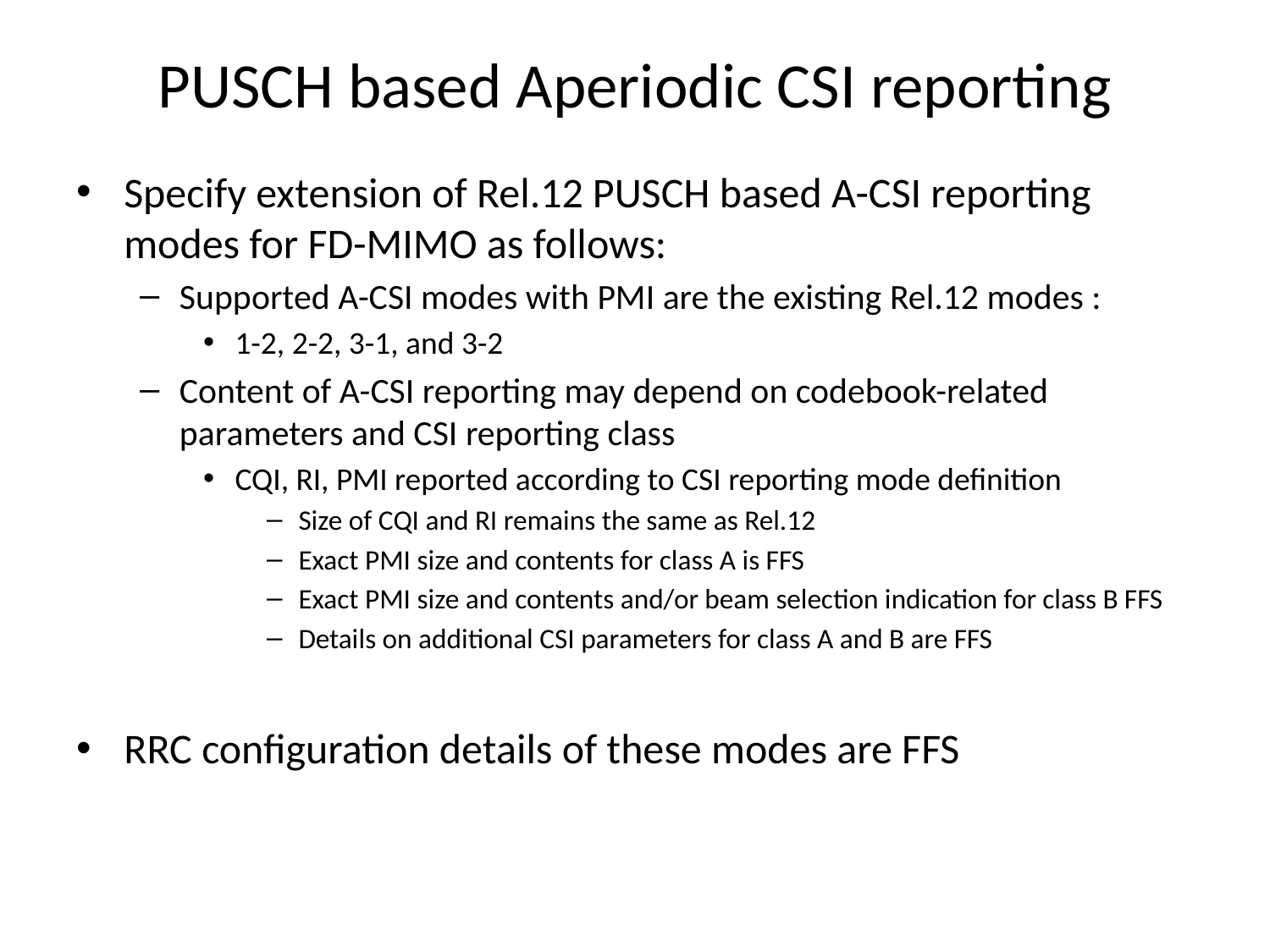

# PUSCH based Aperiodic CSI reporting
Specify extension of Rel.12 PUSCH based A-CSI reporting modes for FD-MIMO as follows:
Supported A-CSI modes with PMI are the existing Rel.12 modes :
1-2, 2-2, 3-1, and 3-2
Content of A-CSI reporting may depend on codebook-related parameters and CSI reporting class
CQI, RI, PMI reported according to CSI reporting mode definition
Size of CQI and RI remains the same as Rel.12
Exact PMI size and contents for class A is FFS
Exact PMI size and contents and/or beam selection indication for class B FFS
Details on additional CSI parameters for class A and B are FFS

RRC configuration details of these modes are FFS